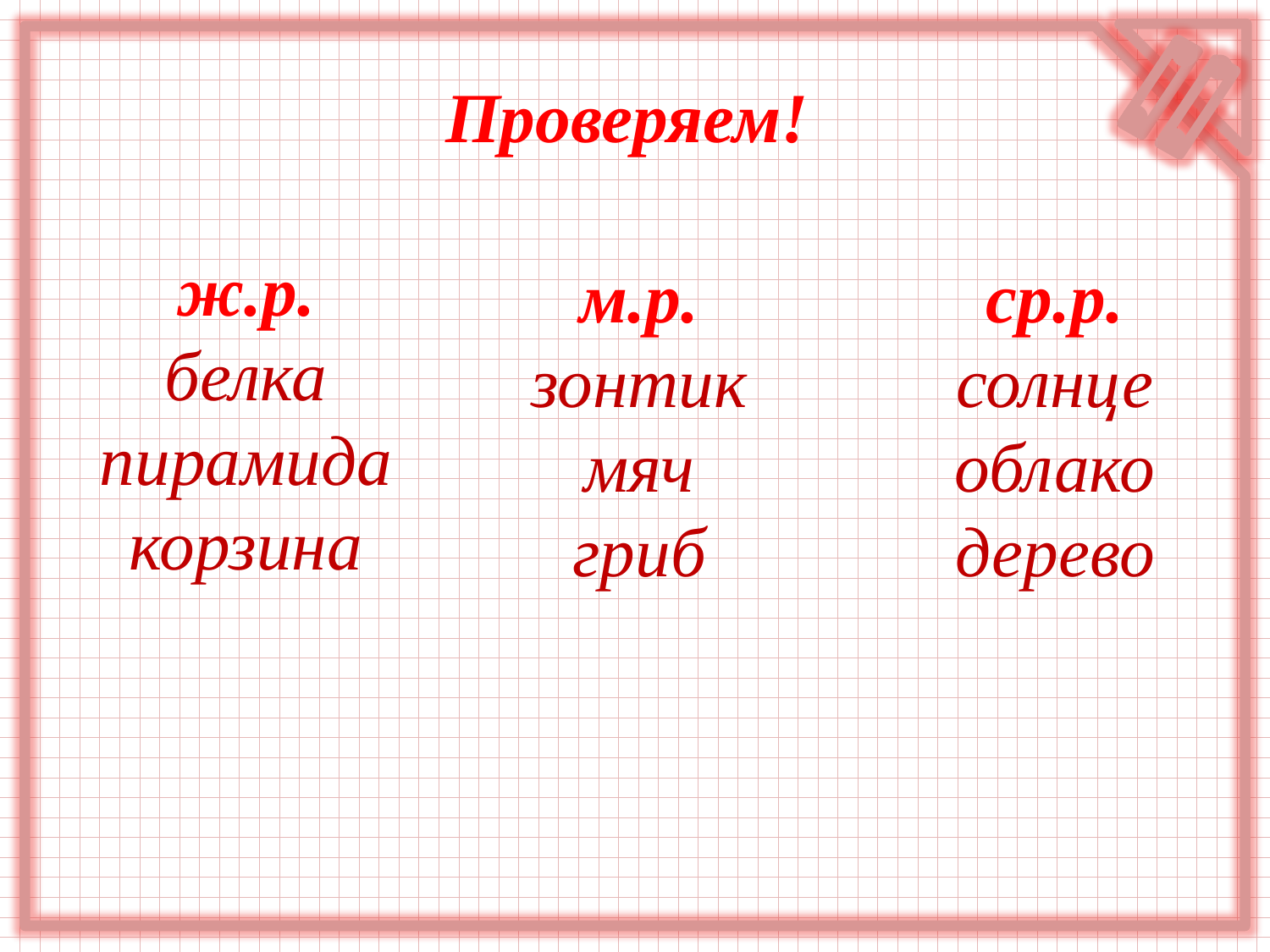

Проверяем!
ж.р.
белка
пирамида
корзина

м.р.
зонтик
мяч
гриб
ср.р.
солнце
облако
дерево